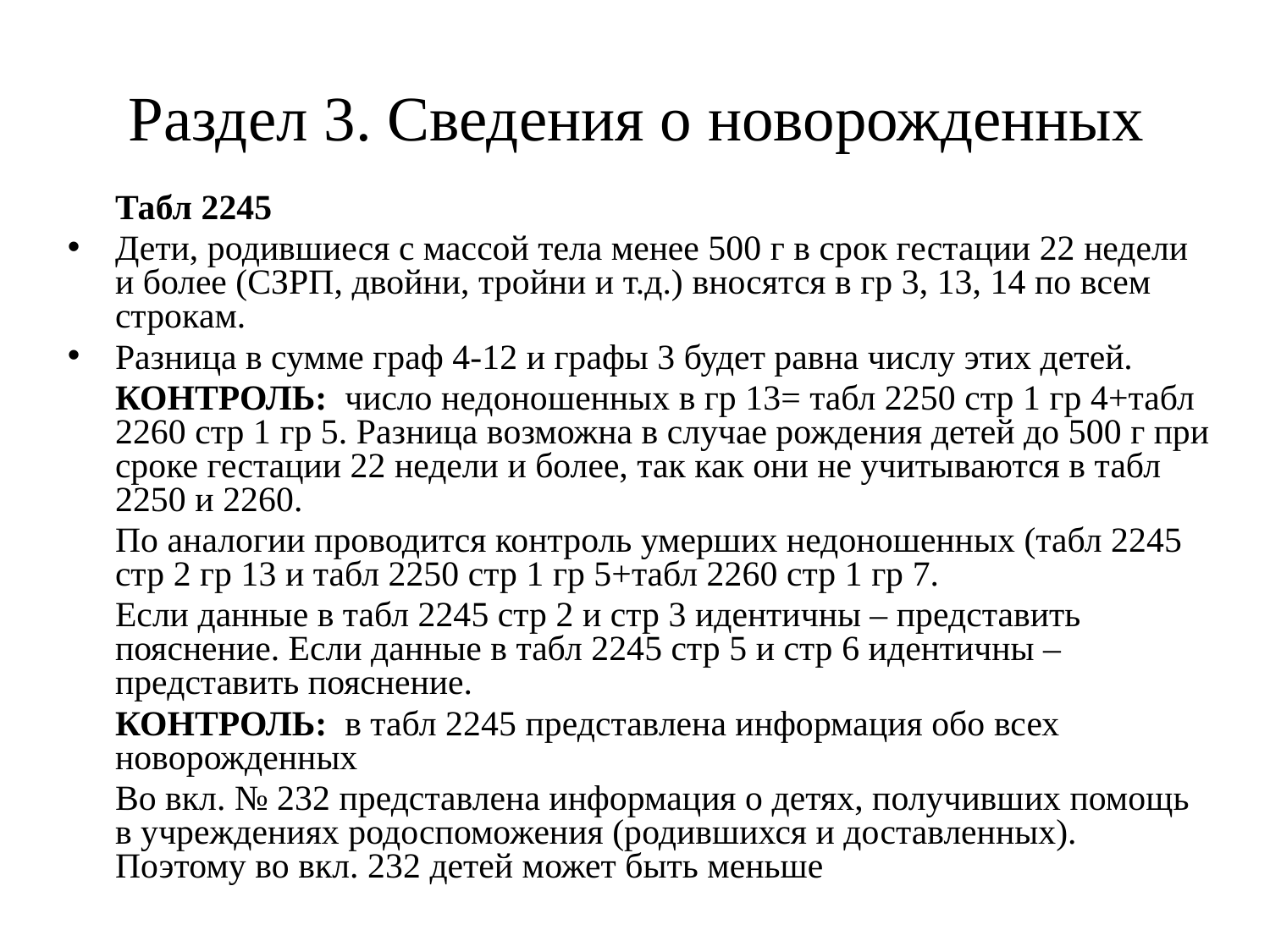

Раздел 3. Сведения о новорожденных
	Табл 2245
Дети, родившиеся с массой тела менее 500 г в срок гестации 22 недели и более (СЗРП, двойни, тройни и т.д.) вносятся в гр 3, 13, 14 по всем строкам.
Разница в сумме граф 4-12 и графы 3 будет равна числу этих детей.
	КОНТРОЛЬ:  число недоношенных в гр 13= табл 2250 стр 1 гр 4+табл 2260 стр 1 гр 5. Разница возможна в случае рождения детей до 500 г при сроке гестации 22 недели и более, так как они не учитываются в табл 2250 и 2260.
	По аналогии проводится контроль умерших недоношенных (табл 2245 стр 2 гр 13 и табл 2250 стр 1 гр 5+табл 2260 стр 1 гр 7.
	Если данные в табл 2245 стр 2 и стр 3 идентичны – представить пояснение. Если данные в табл 2245 стр 5 и стр 6 идентичны – представить пояснение.
	КОНТРОЛЬ:  в табл 2245 представлена информация обо всех новорожденных
	Во вкл. № 232 представлена информация о детях, получивших помощь в учреждениях родоспоможения (родившихся и доставленных). Поэтому во вкл. 232 детей может быть меньше